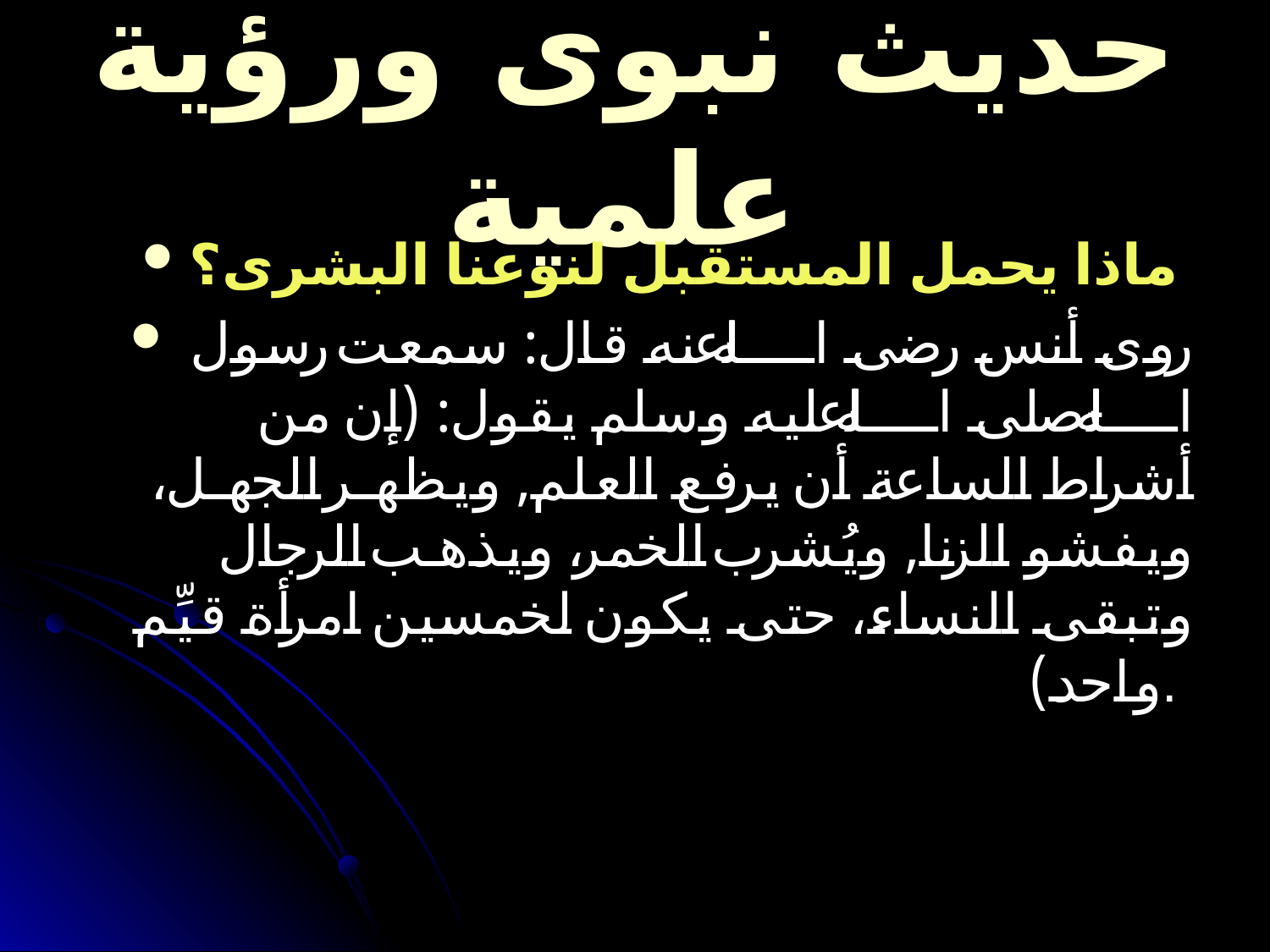

# حديث نبوى ورؤية علمية
ماذا يحمل المستقبل لنوعنا البشرى؟
 روى أنس رضى الله عنه قال: سمعت رسول الله-صلى الله عليه وسلم يقول: (إن من أشراط الساعة أن يرفع العلم, ويظهر الجهل، ويفشو الزنا, ويُشرب الخمر، ويذهب الرجال وتبقى النساء، حتى يكون لخمسين امرأة قيِّم واحد).